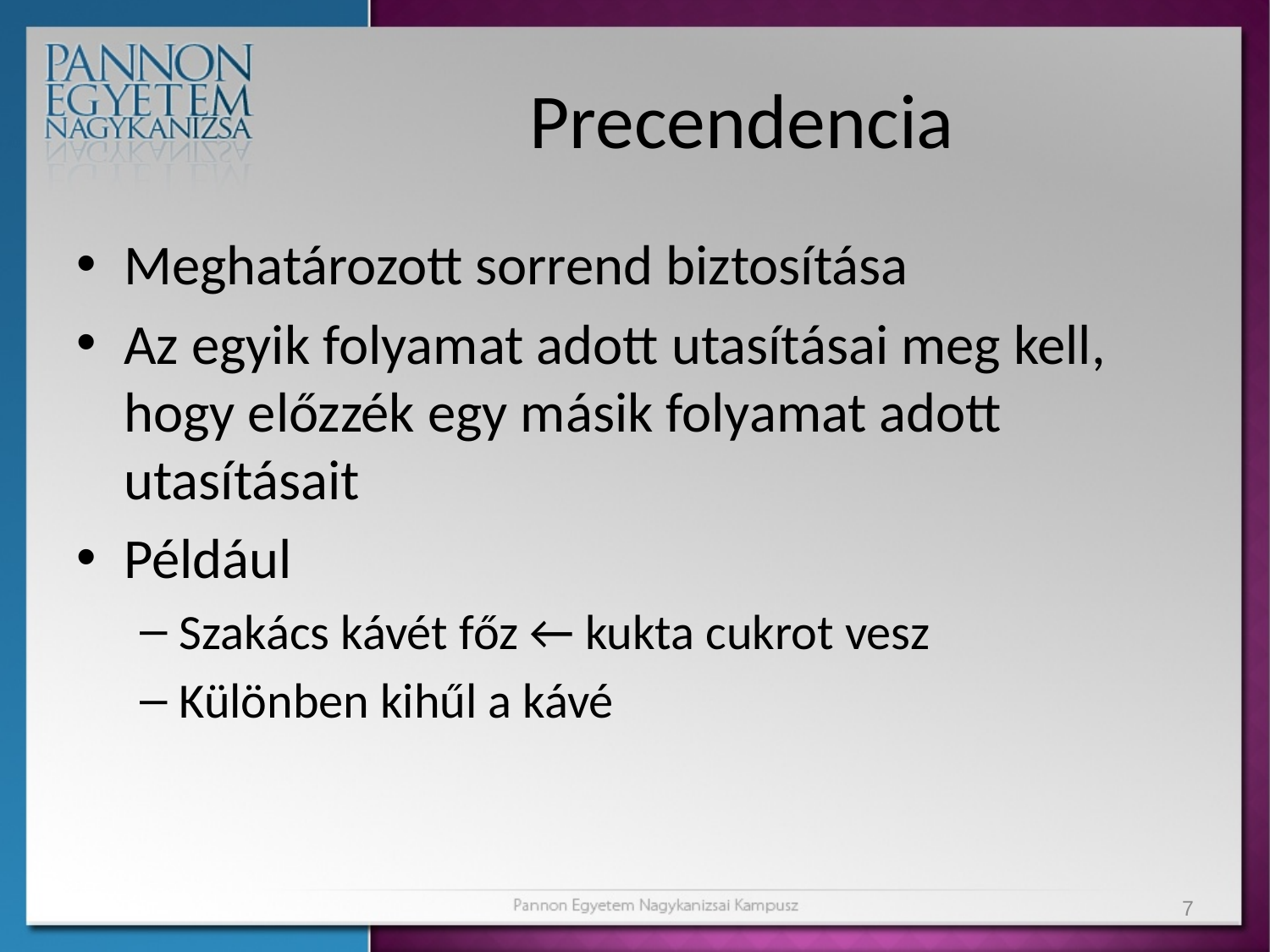

# Precendencia
Meghatározott sorrend biztosítása
Az egyik folyamat adott utasításai meg kell, hogy előzzék egy másik folyamat adott utasításait
Például
Szakács kávét főz ← kukta cukrot vesz
Különben kihűl a kávé
7